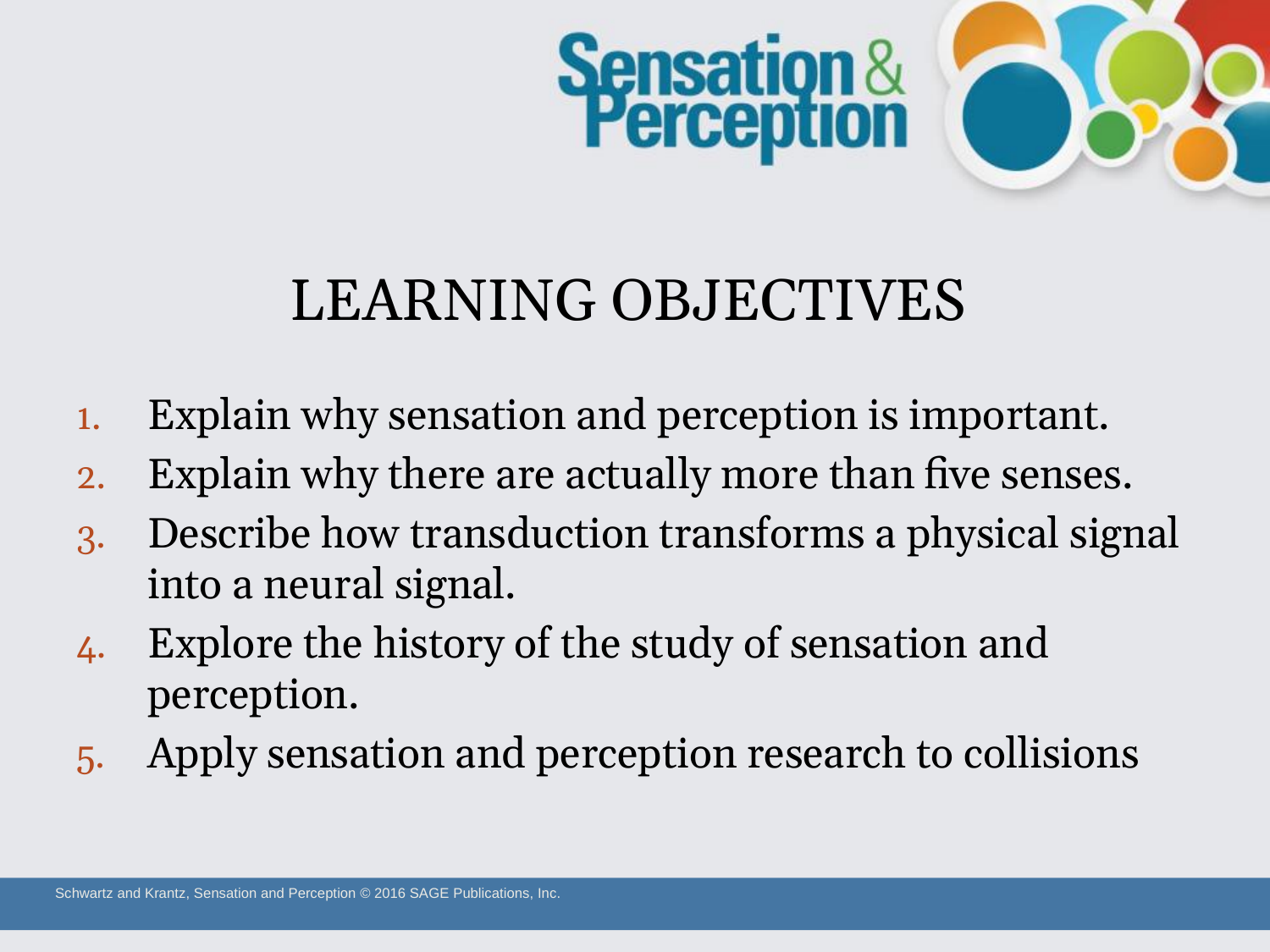

# LEARNING OBJECTIVES
Explain why sensation and perception is important.
Explain why there are actually more than five senses.
Describe how transduction transforms a physical signal into a neural signal.
Explore the history of the study of sensation and perception.
Apply sensation and perception research to collisions
Schwartz and Krantz, Sensation and Perception © 2016 SAGE Publications, Inc.